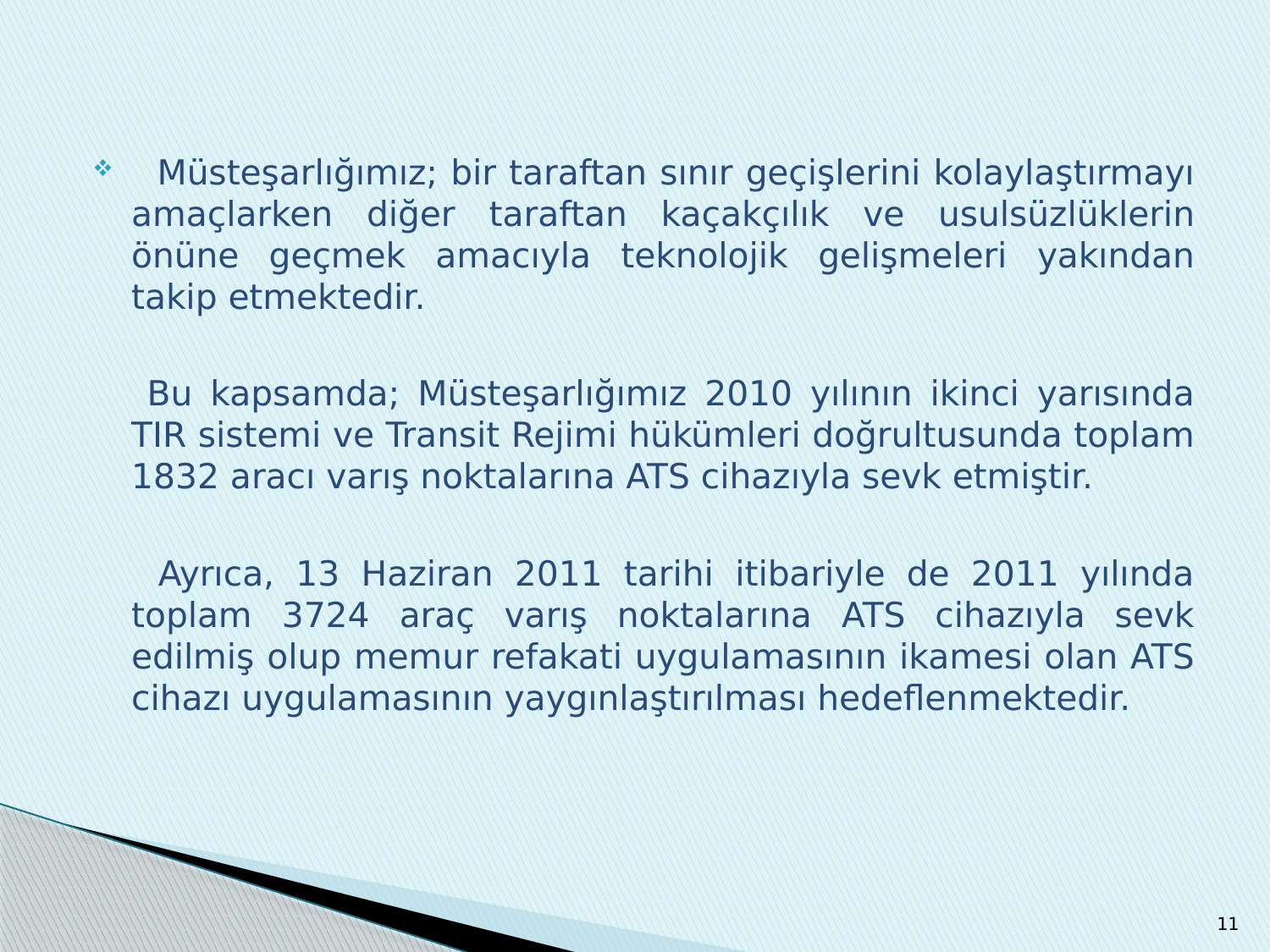

Müsteşarlığımız; bir taraftan sınır geçişlerini kolaylaştırmayı amaçlarken diğer taraftan kaçakçılık ve usulsüzlüklerin önüne geçmek amacıyla teknolojik gelişmeleri yakından takip etmektedir.

   Bu kapsamda; Müsteşarlığımız 2010 yılının ikinci yarısında TIR sistemi ve Transit Rejimi hükümleri doğrultusunda toplam 1832 aracı varış noktalarına ATS cihazıyla sevk etmiştir.

   Ayrıca, 13 Haziran 2011 tarihi itibariyle de 2011 yılında toplam 3724 araç varış noktalarına ATS cihazıyla sevk edilmiş olup memur refakati uygulamasının ikamesi olan ATS cihazı uygulamasının yaygınlaştırılması hedeflenmektedir.

11